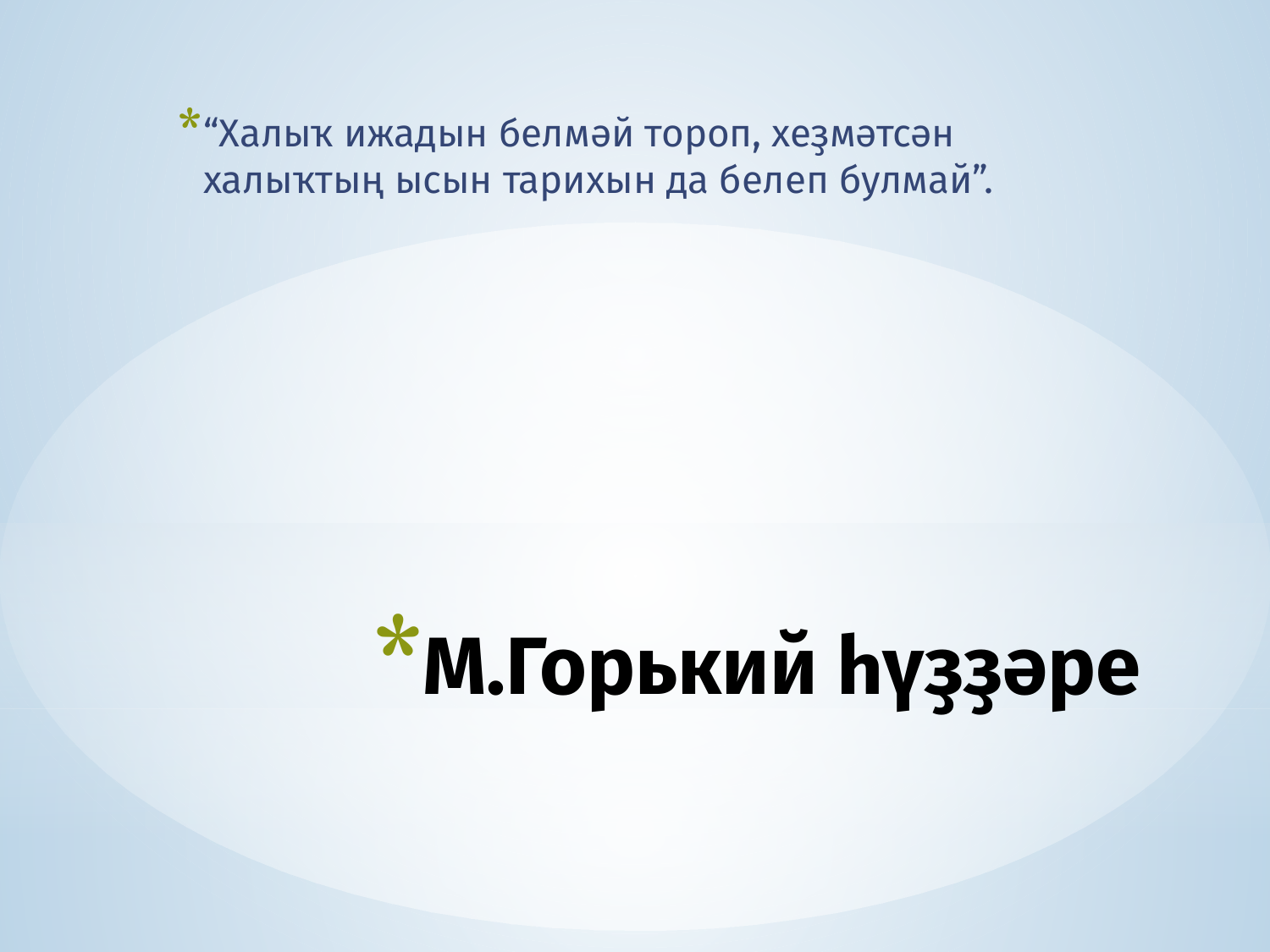

“Халыҡ ижадын белмәй тороп, хеҙмәтсән халыҡтың ысын тарихын да белеп булмай”.

# М.Горький һүҙҙәре